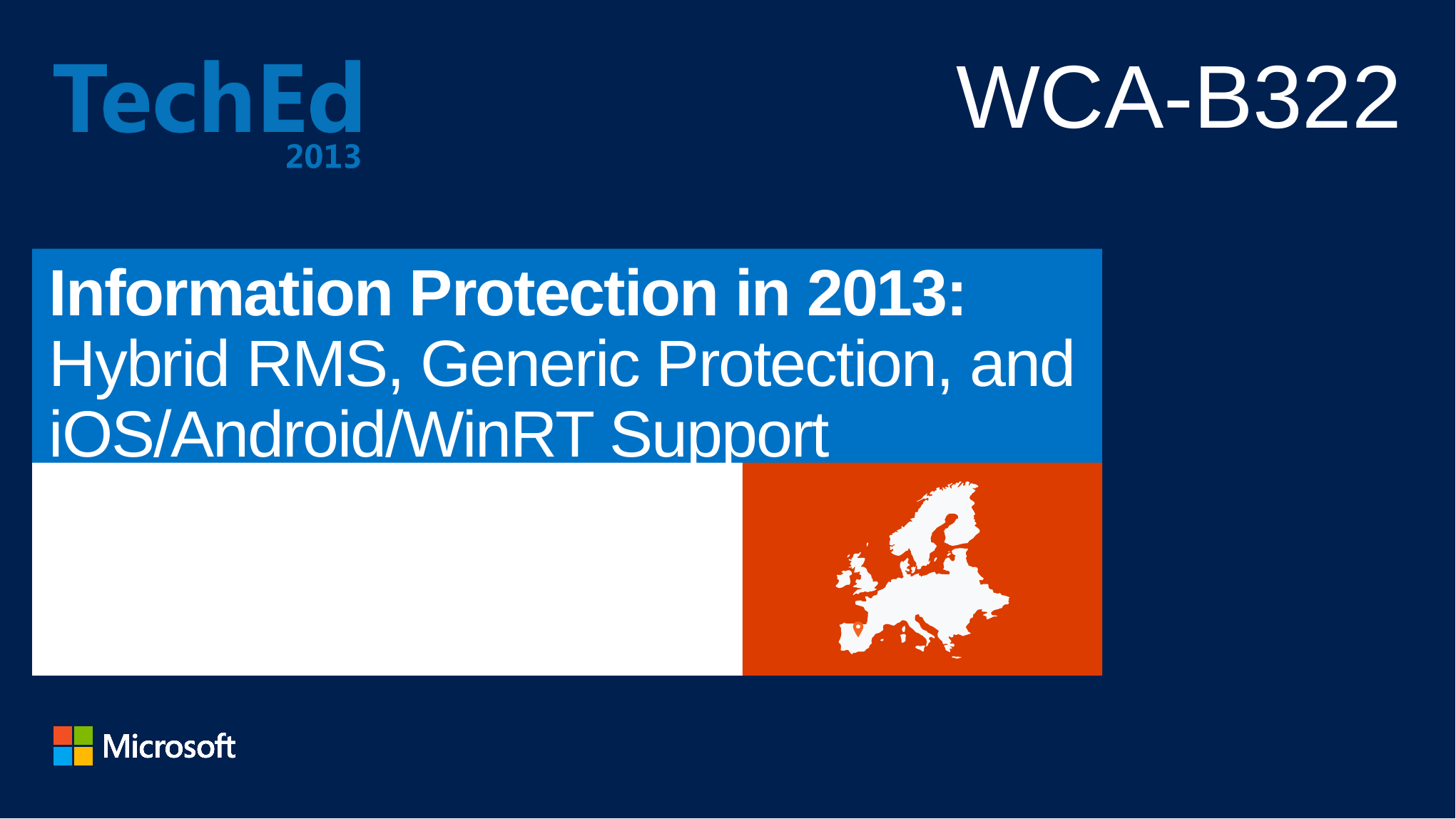

WCA-B322
# Information Protection in 2013: Hybrid RMS, Generic Protection, and iOS/Android/WinRT Support
Dan Plastina